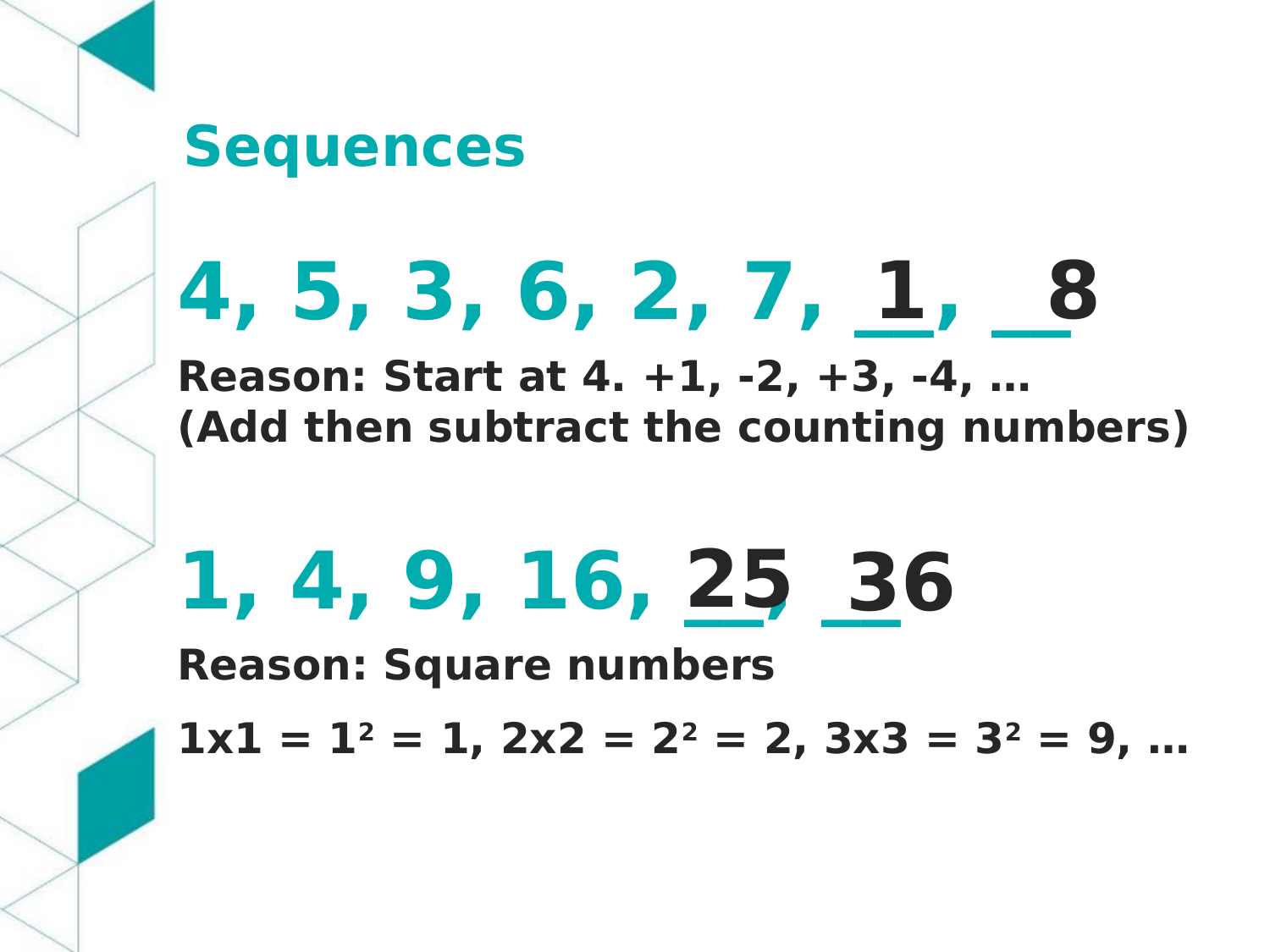

Sequences
1
8
4, 5, 3, 6, 2, 7, __, __
Reason: Start at 4. +1, -2, +3, -4, …
(Add then subtract the counting numbers)
25
1, 4, 9, 16, __, __
36
Reason: Square numbers

1x1 = 12 = 1, 2x2 = 22 = 2, 3x3 = 32 = 9, …